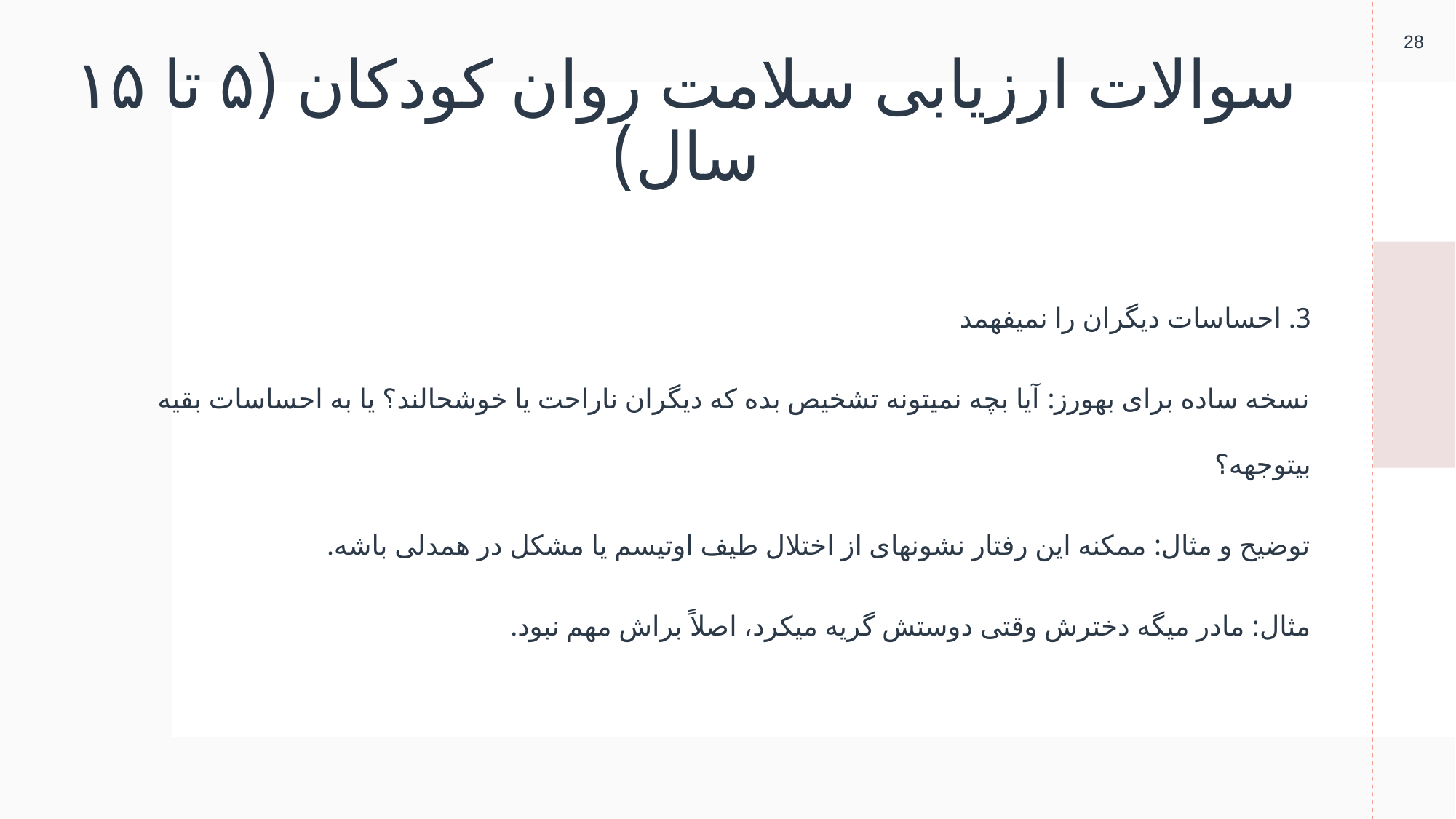

28
# سوالات ارزیابی سلامت روان کودکان (۵ تا ۱۵ سال)
3. احساسات دیگران را نمیفهمد
نسخه ساده برای بهورز: آیا بچه نمیتونه تشخیص بده که دیگران ناراحت یا خوشحالند؟ یا به احساسات بقیه بیتوجهه؟
توضیح و مثال: ممکنه این رفتار نشونهای از اختلال طیف اوتیسم یا مشکل در همدلی باشه.
مثال: مادر میگه دخترش وقتی دوستش گریه میکرد، اصلاً براش مهم نبود.